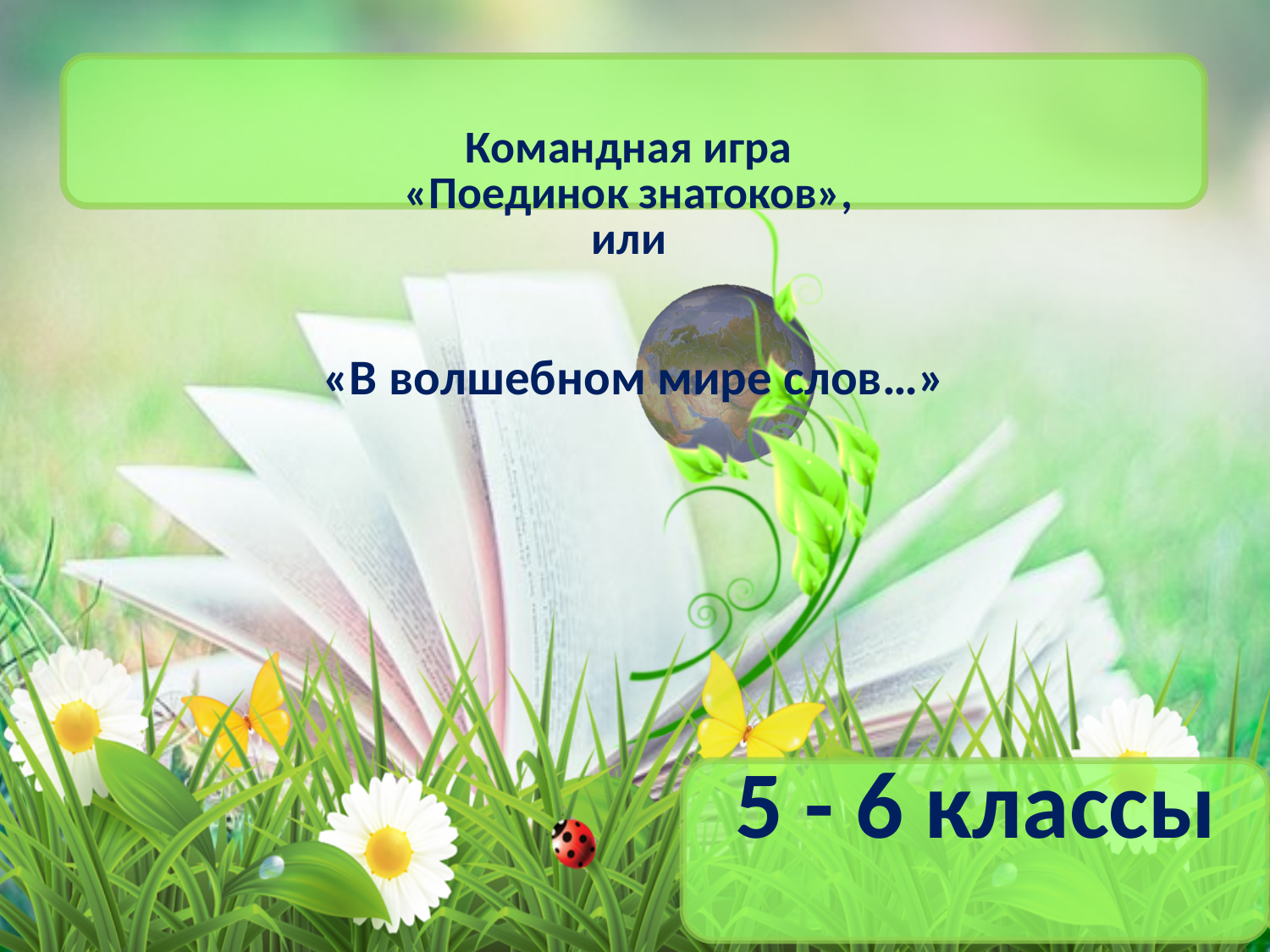

# Командная игра «Поединок знатоков», или «В волшебном мире слов…»
5 - 6 классы